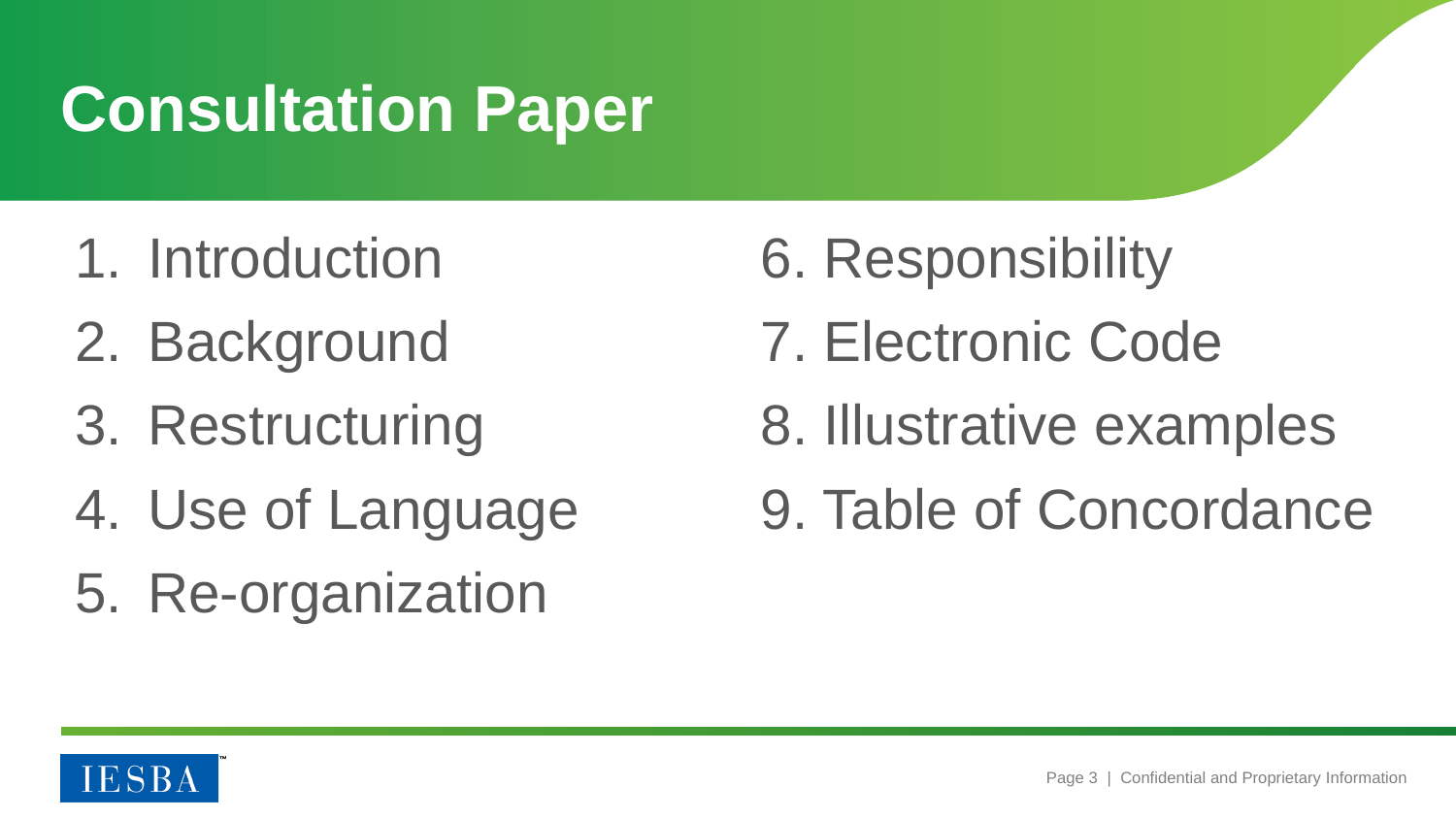

# Consultation Paper
Introduction
Background
Restructuring
Use of Language
Re-organization
6. Responsibility
7. Electronic Code
8. Illustrative examples
9. Table of Concordance